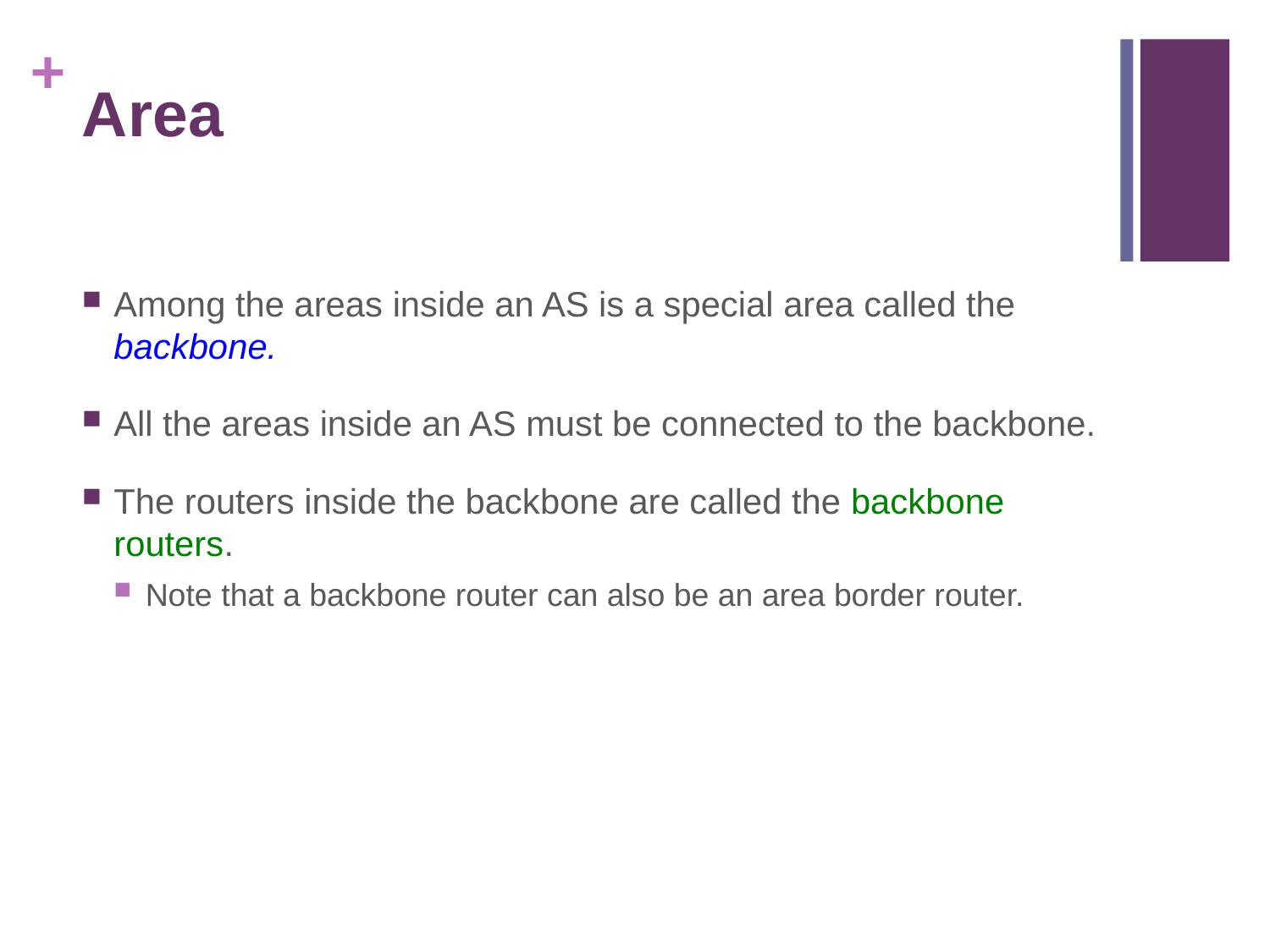

# Area
Among the areas inside an AS is a special area called the backbone.
All the areas inside an AS must be connected to the backbone.
The routers inside the backbone are called the backbone routers.
Note that a backbone router can also be an area border router.